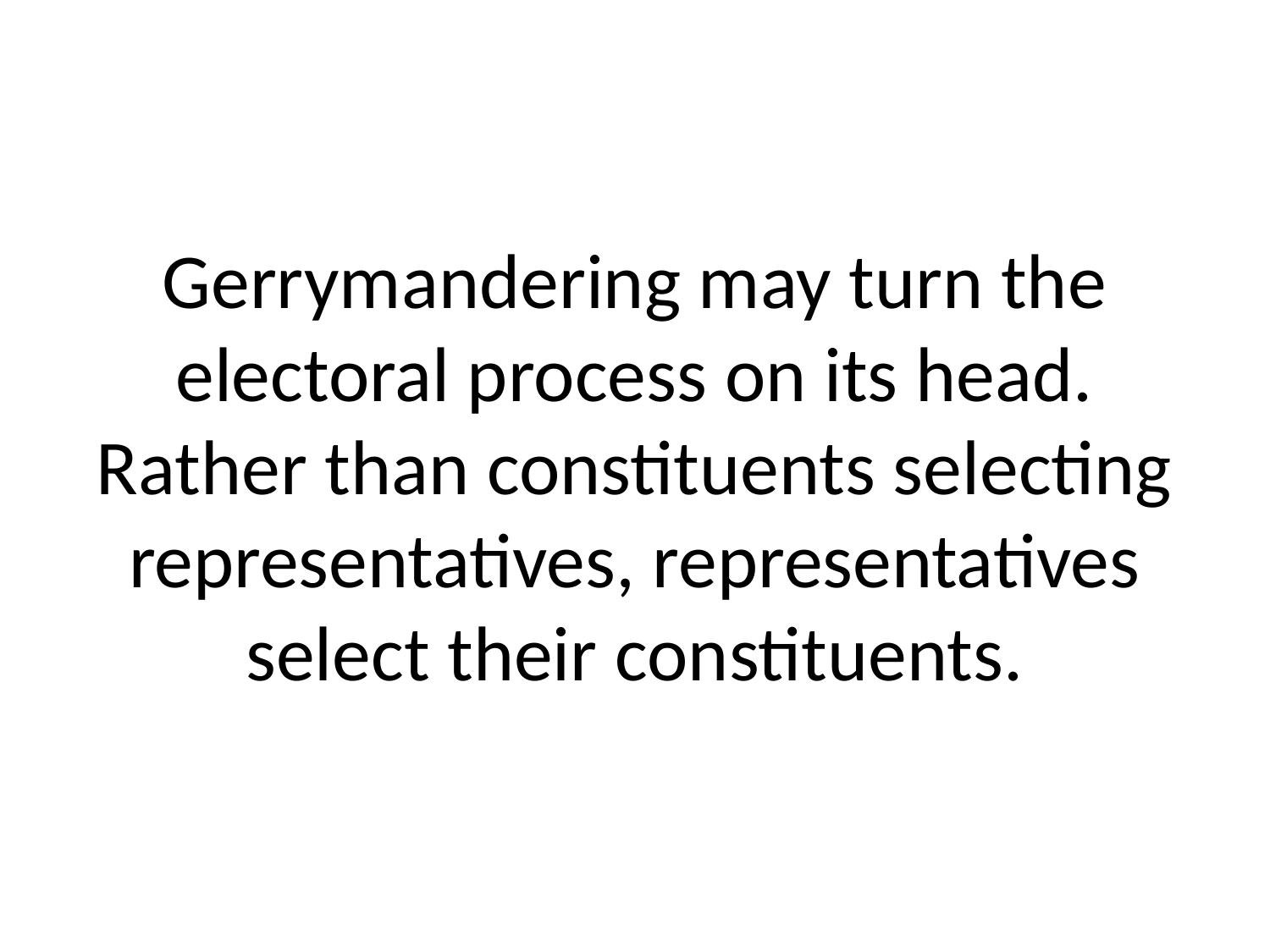

# Gerrymandering may turn the electoral process on its head. Rather than constituents selecting representatives, representatives select their constituents.